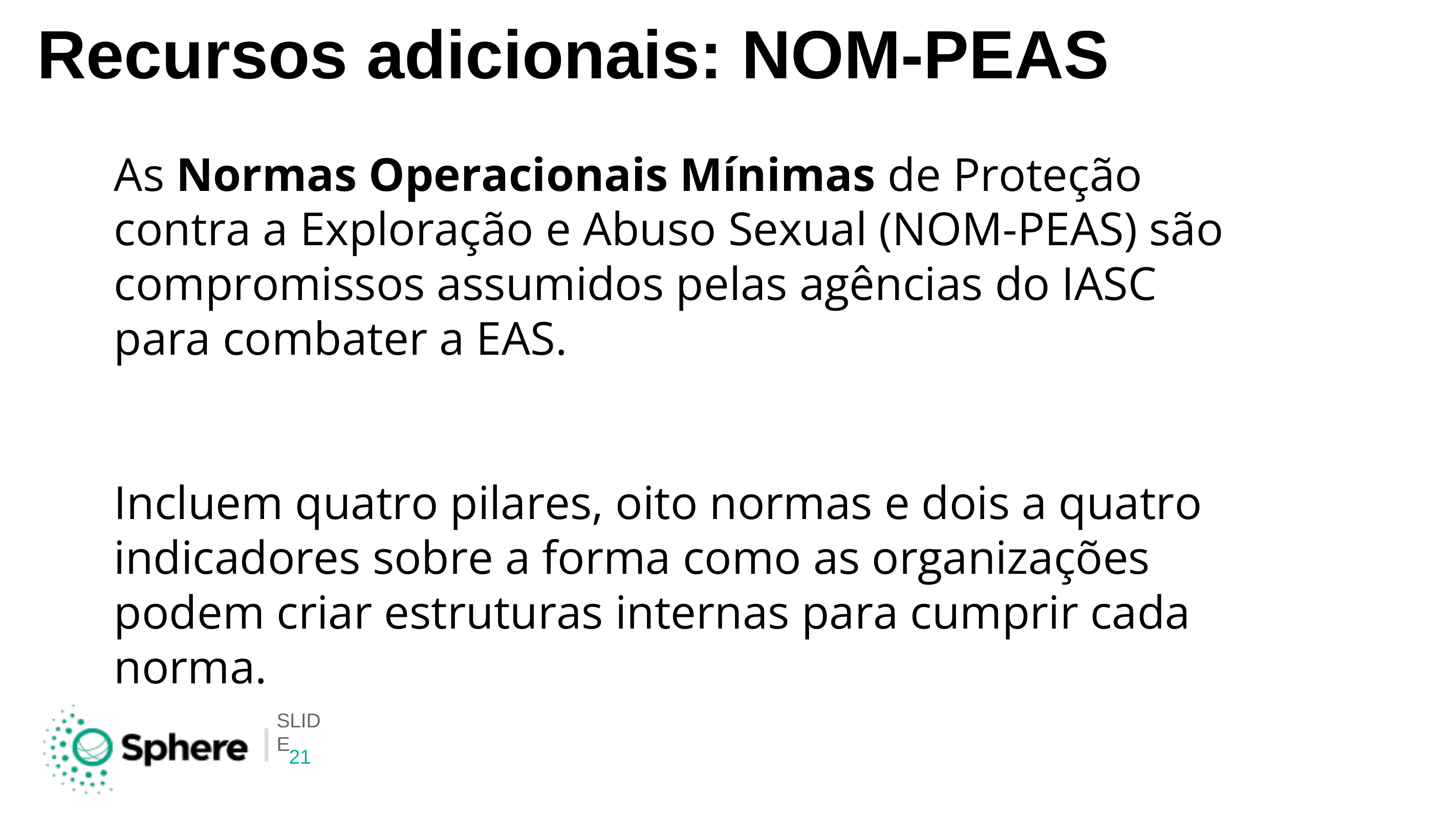

# Recursos adicionais: NOM-PEAS
As Normas Operacionais Mínimas de Proteção contra a Exploração e Abuso Sexual (NOM-PEAS) são compromissos assumidos pelas agências do IASC para combater a EAS.

Incluem quatro pilares, oito normas e dois a quatro indicadores sobre a forma como as organizações podem criar estruturas internas para cumprir cada norma.
21